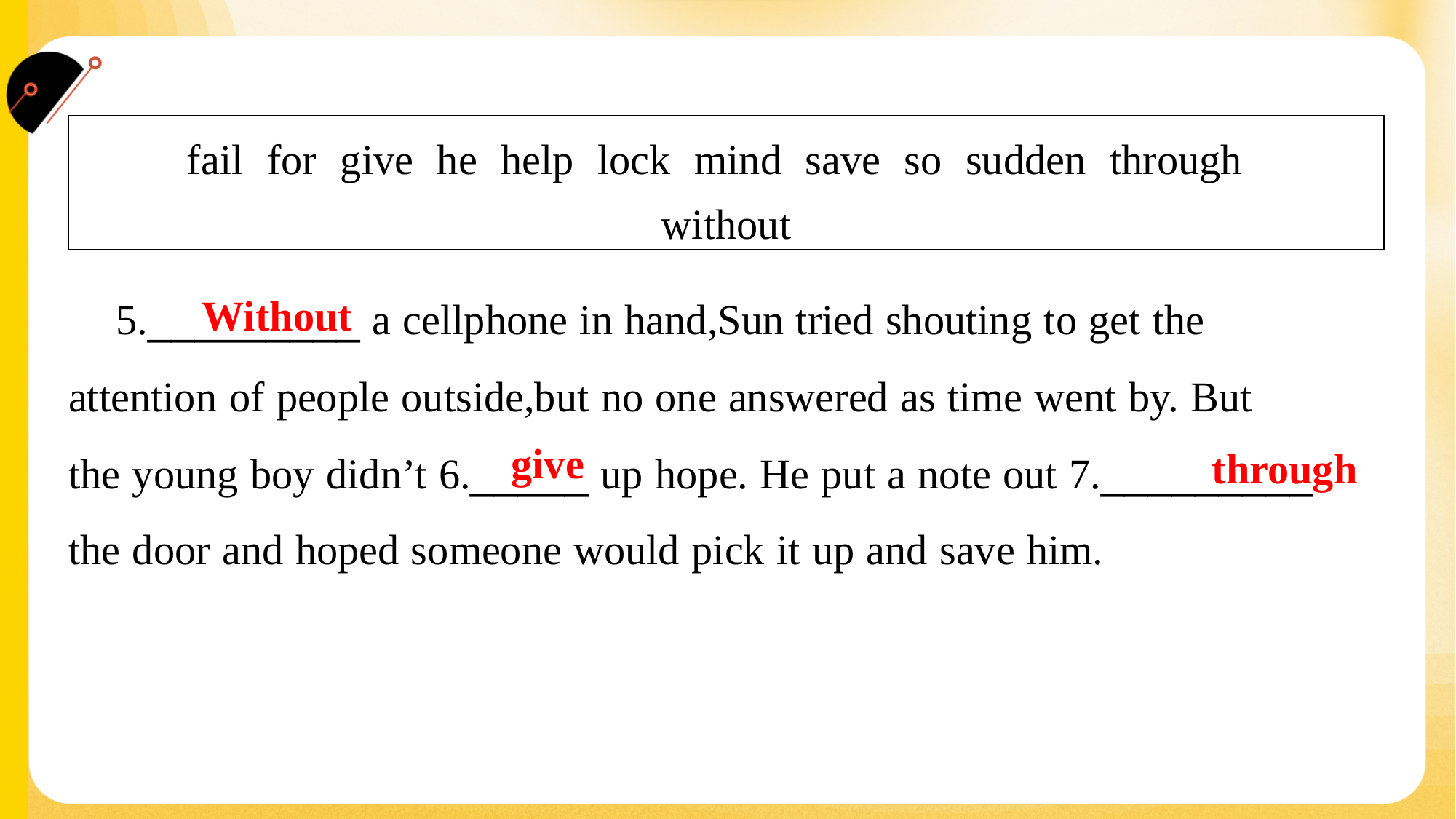

| fail for give he help lock mind save so sudden through without |
| --- |
Without
    5._________ a cellphone in hand,Sun tried shouting to get the
attention of people outside,but no one answered as time went by. But
the young boy didn’t 6._____ up hope. He put a note out 7._________
the door and hoped someone would pick it up and save him.#1.2
give
through